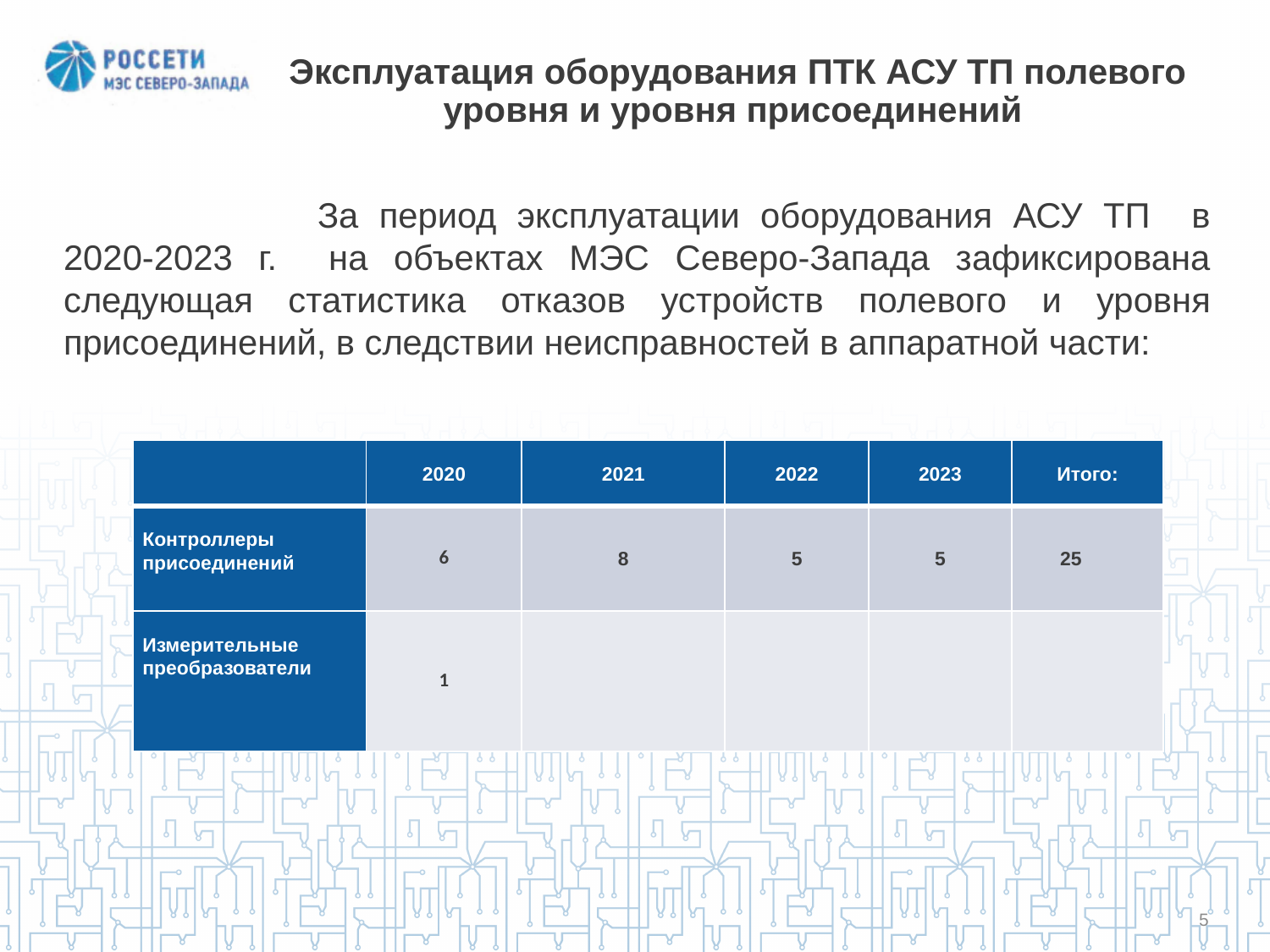

# Эксплуатация оборудования ПТК АСУ ТП полевого уровня и уровня присоединений
		За период эксплуатации оборудования АСУ ТП  в 2020-2023 г.  на объектах МЭС Северо-Запада зафиксирована следующая статистика отказов устройств полевого и уровня присоединений, в следствии неисправностей в аппаратной части:

|  | 2020 | 2021 | 2022 | 2023 | Итого: |
| --- | --- | --- | --- | --- | --- |
| Контроллеры присоединений | 6 | 8 | 5 | 5 | 25 |
| Измерительные преобразователи | 1 |  |  |  |  |